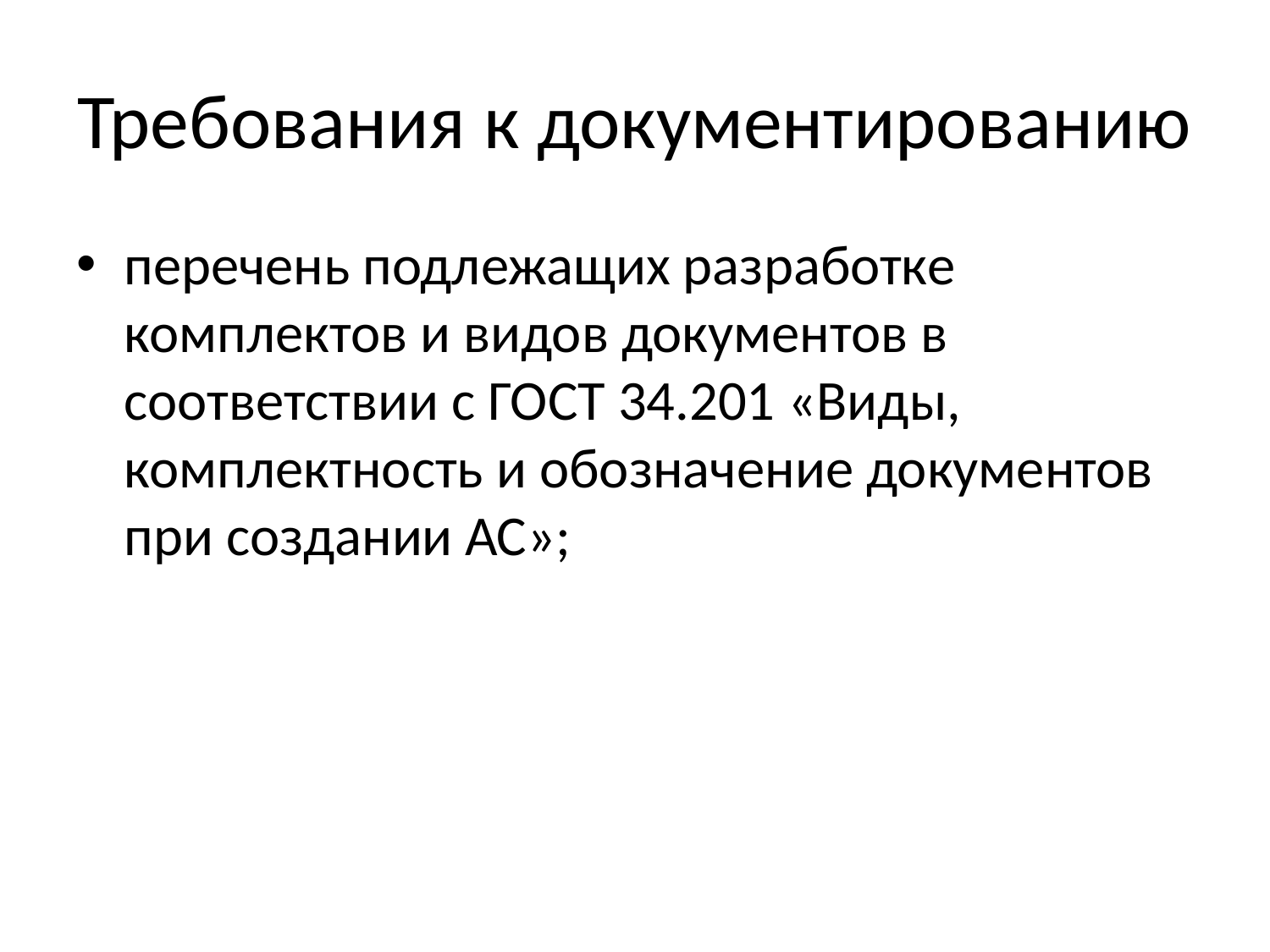

# Требования к документированию
перечень подлежащих разработке комплектов и видов документов в соответствии с ГОСТ 34.201 «Виды, комплектность и обозначение документов при создании АС»;